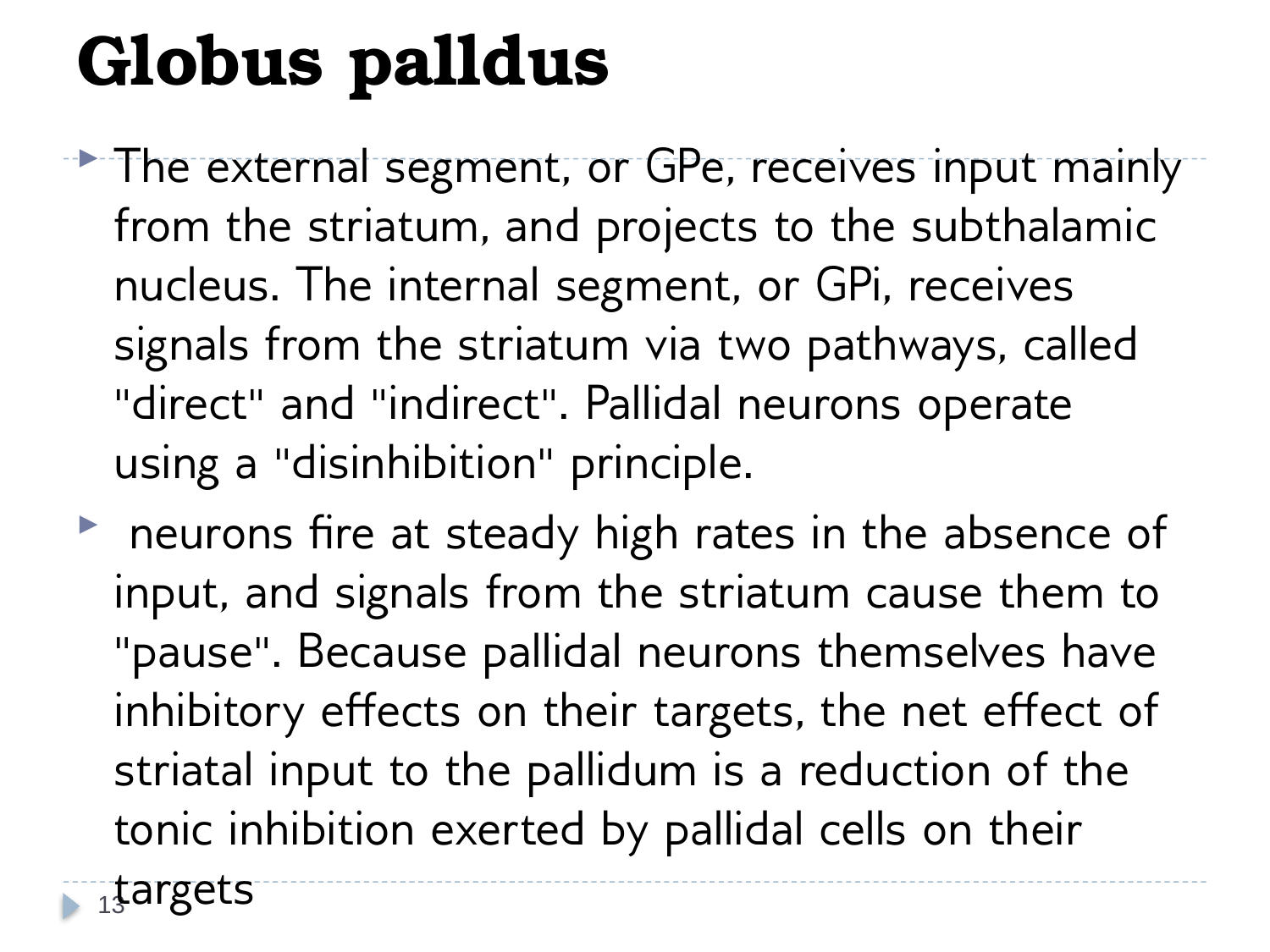

# Globus palldus
The external segment, or GPe, receives input mainly from the striatum, and projects to the subthalamic nucleus. The internal segment, or GPi, receives signals from the striatum via two pathways, called "direct" and "indirect". Pallidal neurons operate using a "disinhibition" principle.
 neurons fire at steady high rates in the absence of input, and signals from the striatum cause them to "pause". Because pallidal neurons themselves have inhibitory effects on their targets, the net effect of striatal input to the pallidum is a reduction of the tonic inhibition exerted by pallidal cells on their targets
13